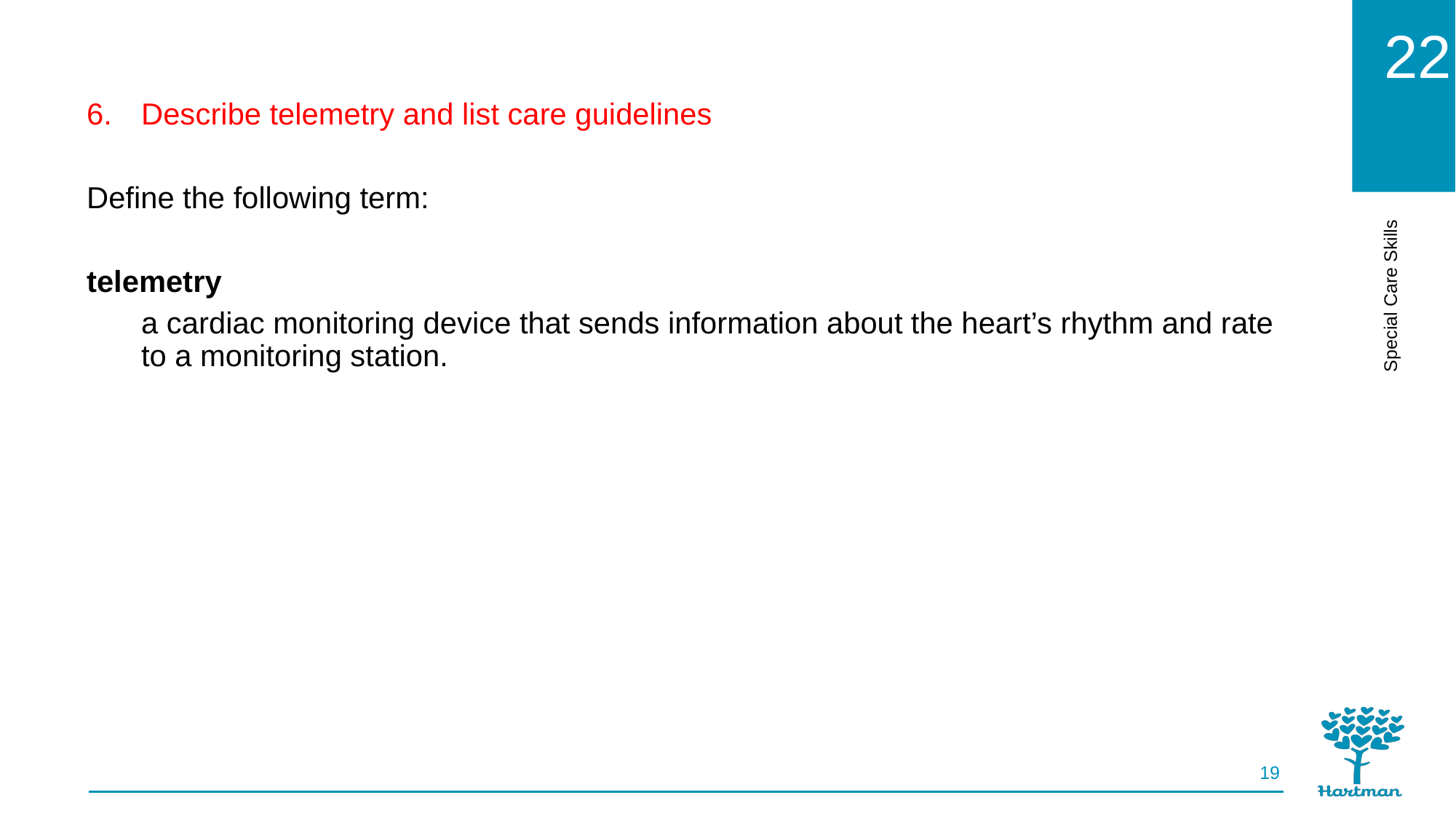

Describe telemetry and list care guidelines

Define the following term:

telemetry
a cardiac monitoring device that sends information about the heart’s rhythm and rate to a monitoring station.

19